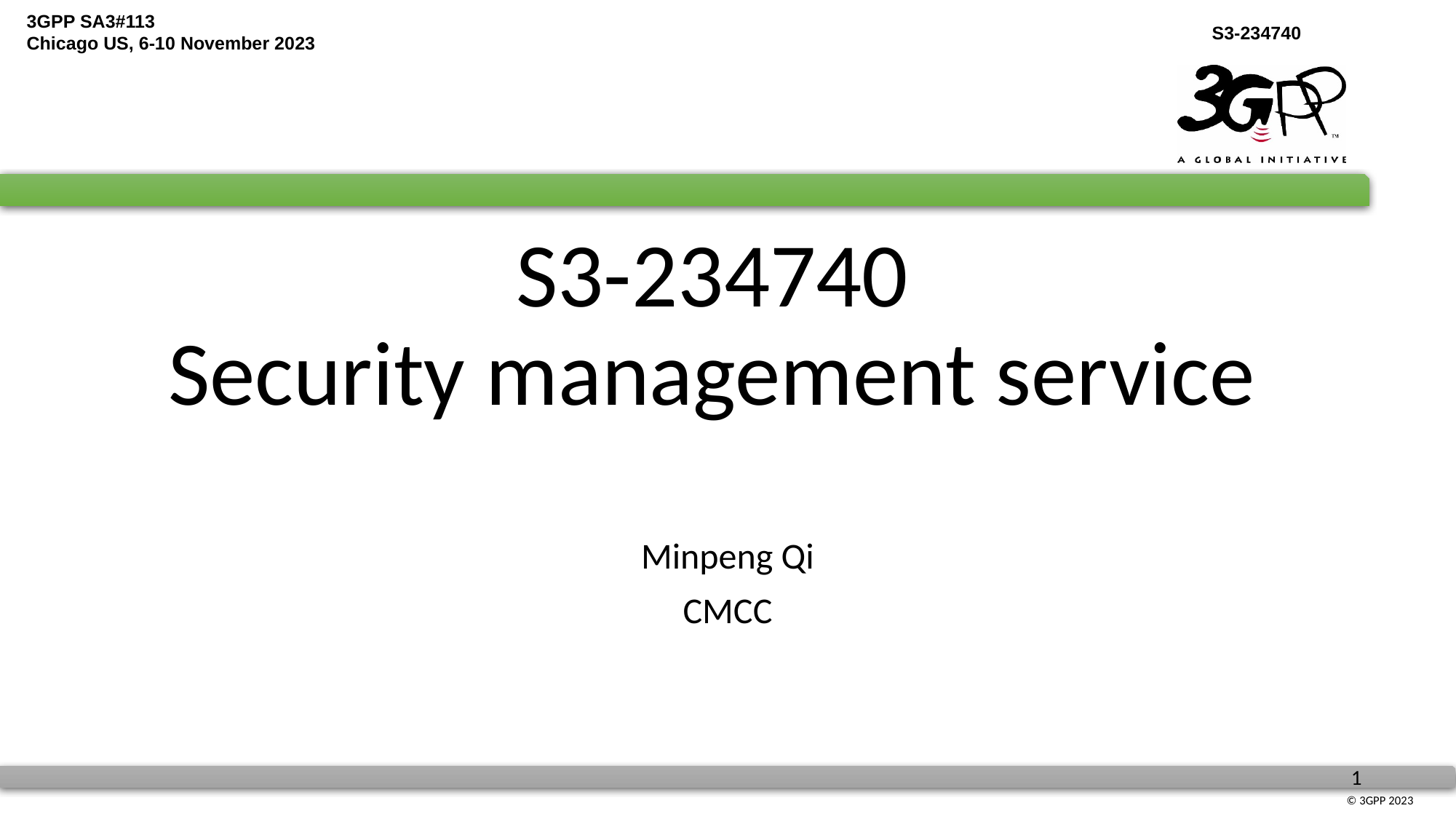

# S3-234740 Security management service
Minpeng Qi
CMCC